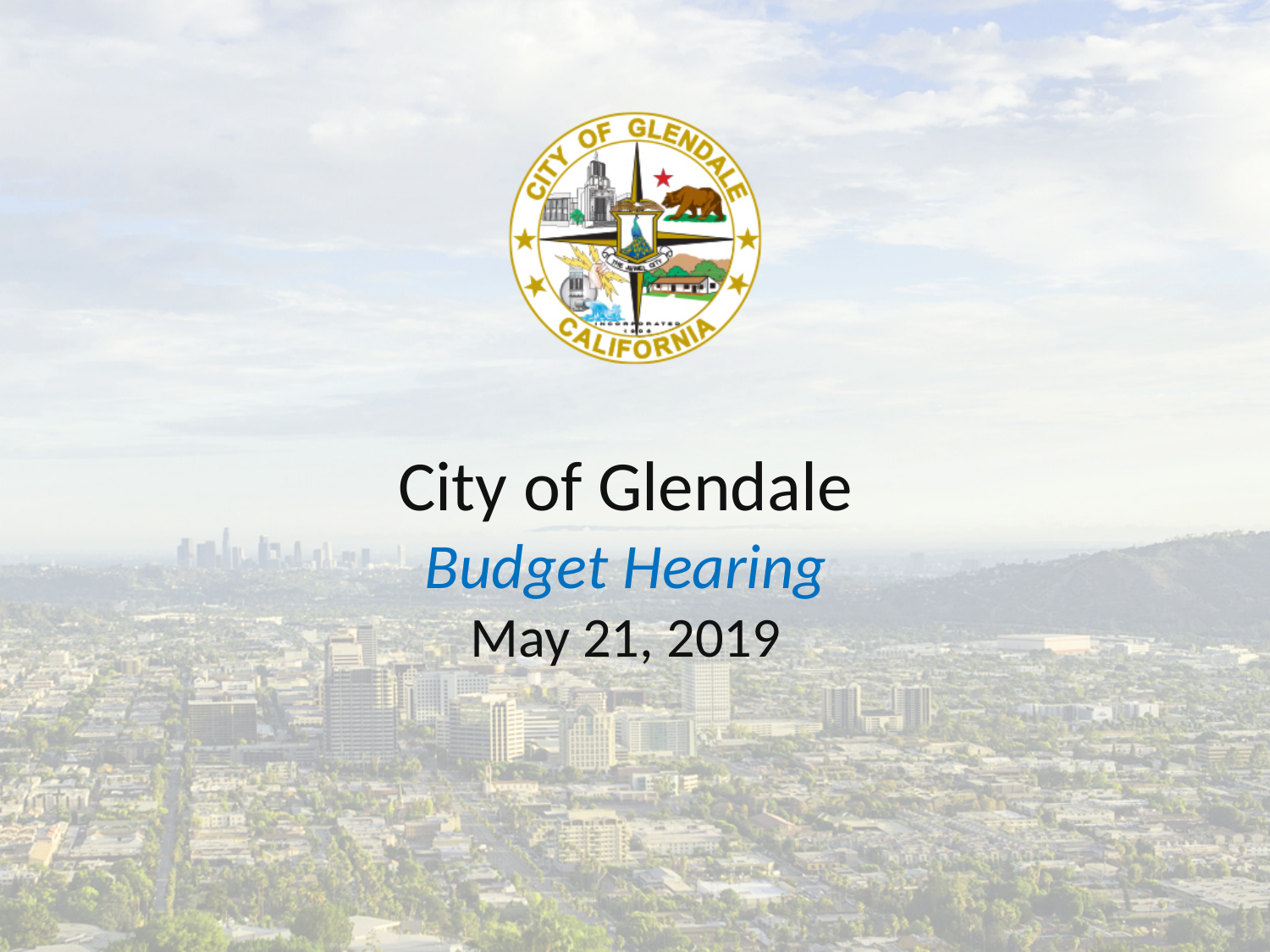

City of Glendale
Budget Hearing
May 21, 2019